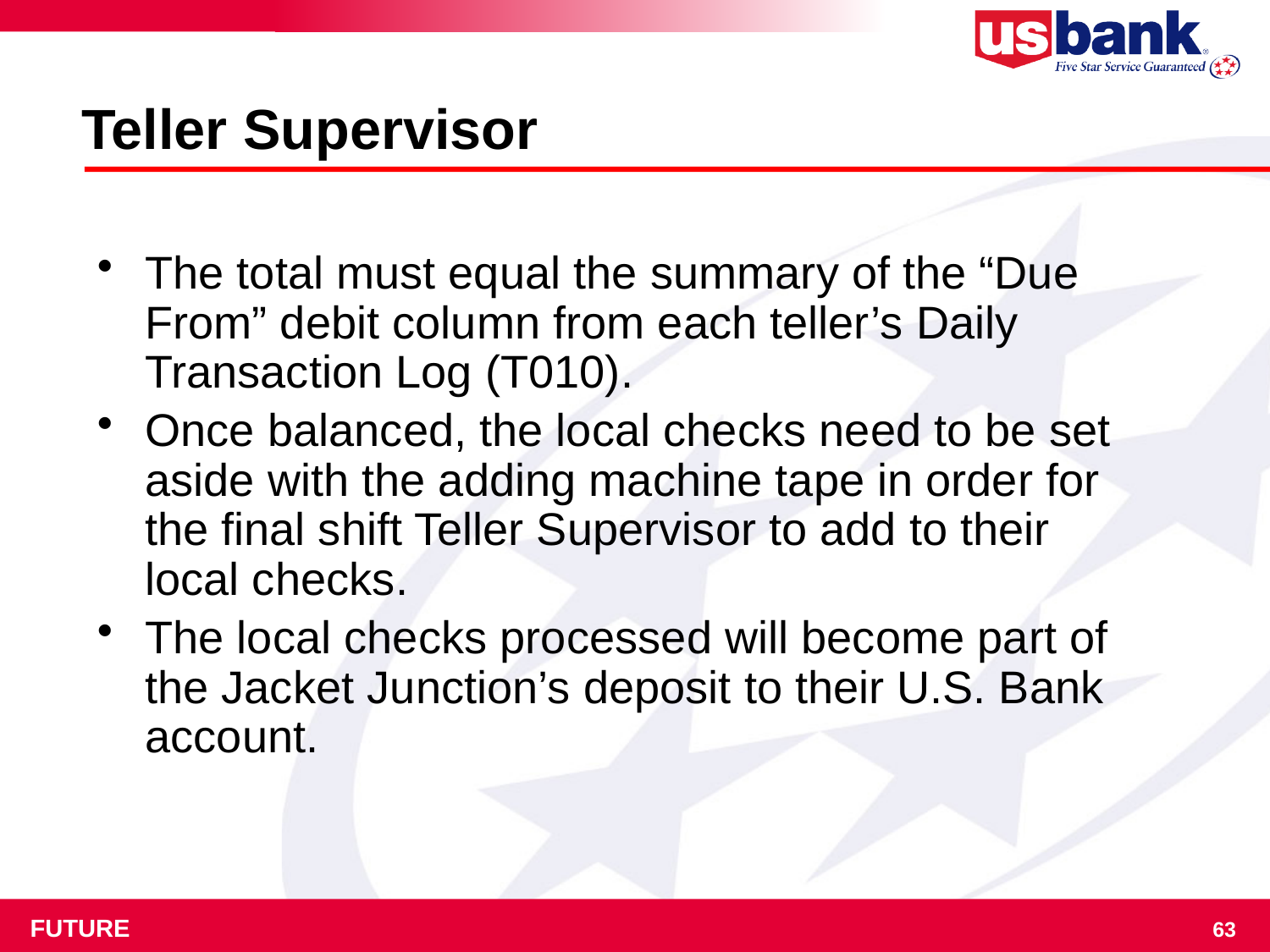

# Teller Supervisor
The total must equal the summary of the “Due From” debit column from each teller’s Daily Transaction Log (T010).
Once balanced, the local checks need to be set aside with the adding machine tape in order for the final shift Teller Supervisor to add to their local checks.
The local checks processed will become part of the Jacket Junction’s deposit to their U.S. Bank account.